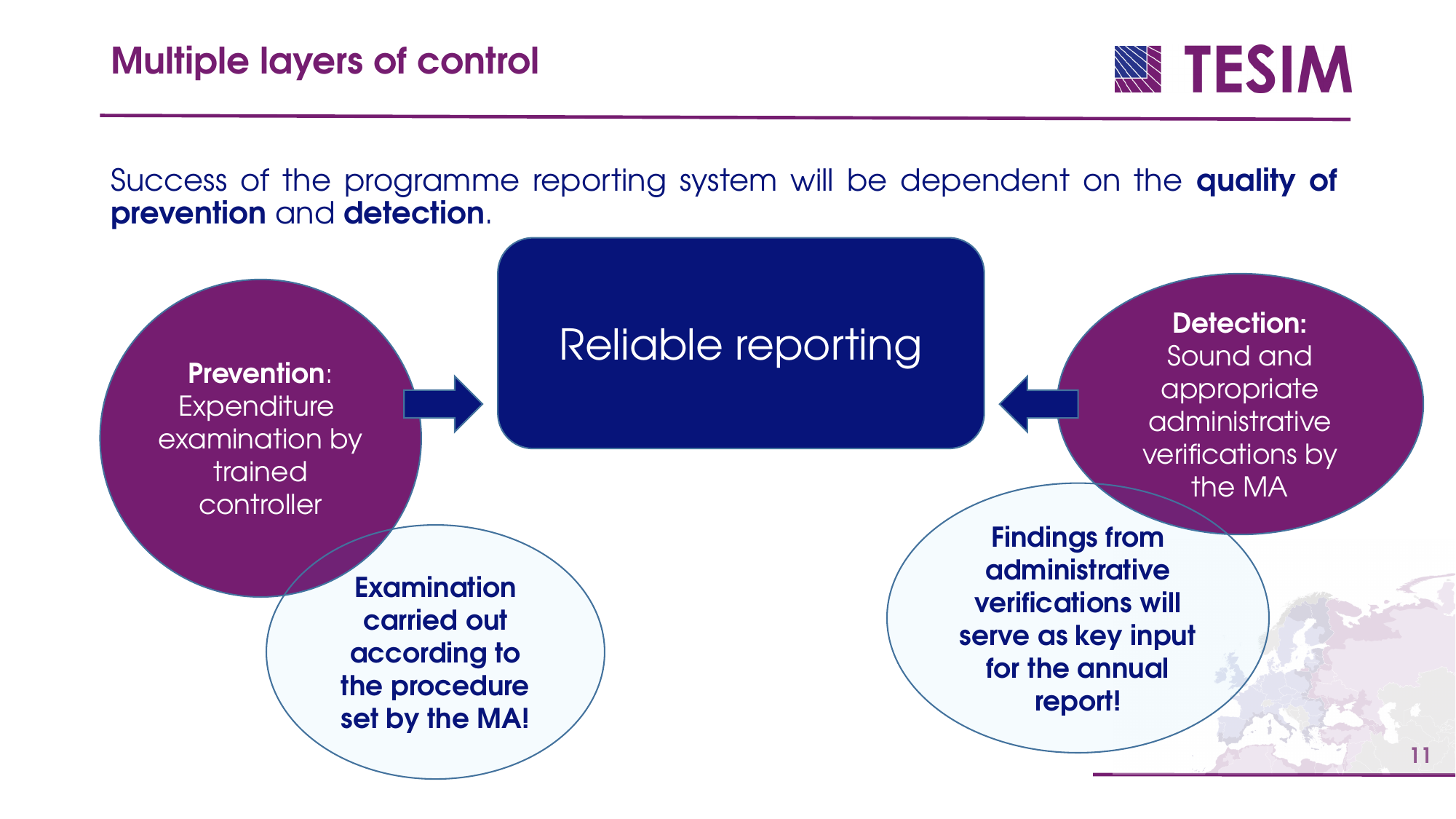

Multiple layers of control
Success of the programme reporting system will be dependent on the quality of prevention and detection.
Reliable reporting
Detection:
Sound and appropriate administrative verifications by the MA
Prevention:
Expenditure  examination by trained controller

Findings from administrative verifications will serve as key input for the annual report!
Examination carried out according to the procedure set by the MA!